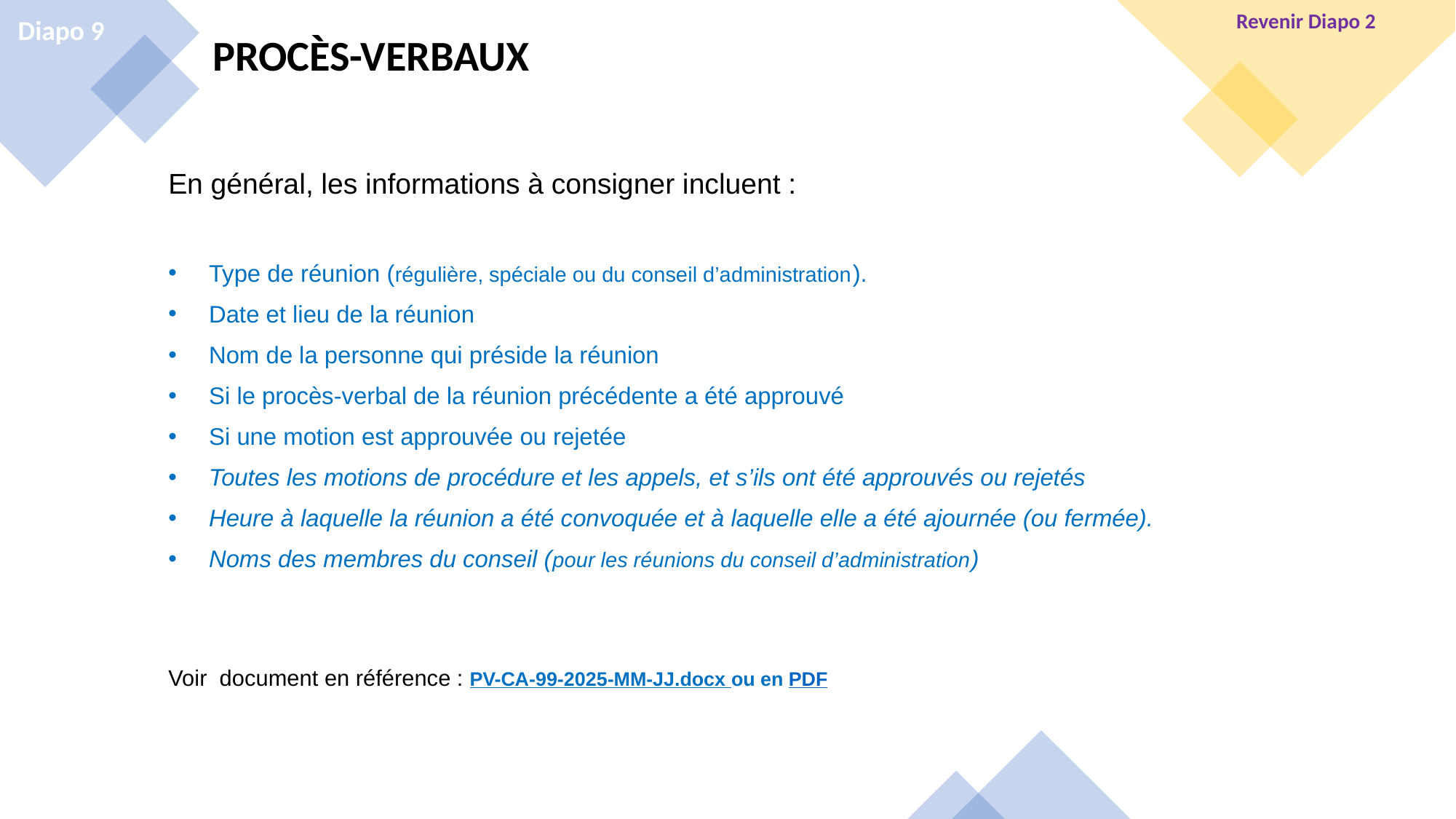

Revenir Diapo 2
Diapo 9
PROCÈS-VERBAUX

En général, les informations à consigner incluent :

Type de réunion (régulière, spéciale ou du conseil d’administration).
Date et lieu de la réunion
Nom de la personne qui préside la réunion
Si le procès-verbal de la réunion précédente a été approuvé
Si une motion est approuvée ou rejetée
Toutes les motions de procédure et les appels, et s’ils ont été approuvés ou rejetés
Heure à laquelle la réunion a été convoquée et à laquelle elle a été ajournée (ou fermée).
Noms des membres du conseil (pour les réunions du conseil d’administration)

Voir  document en référence : PV-CA-99-2025-MM-JJ.docx ou en PDF